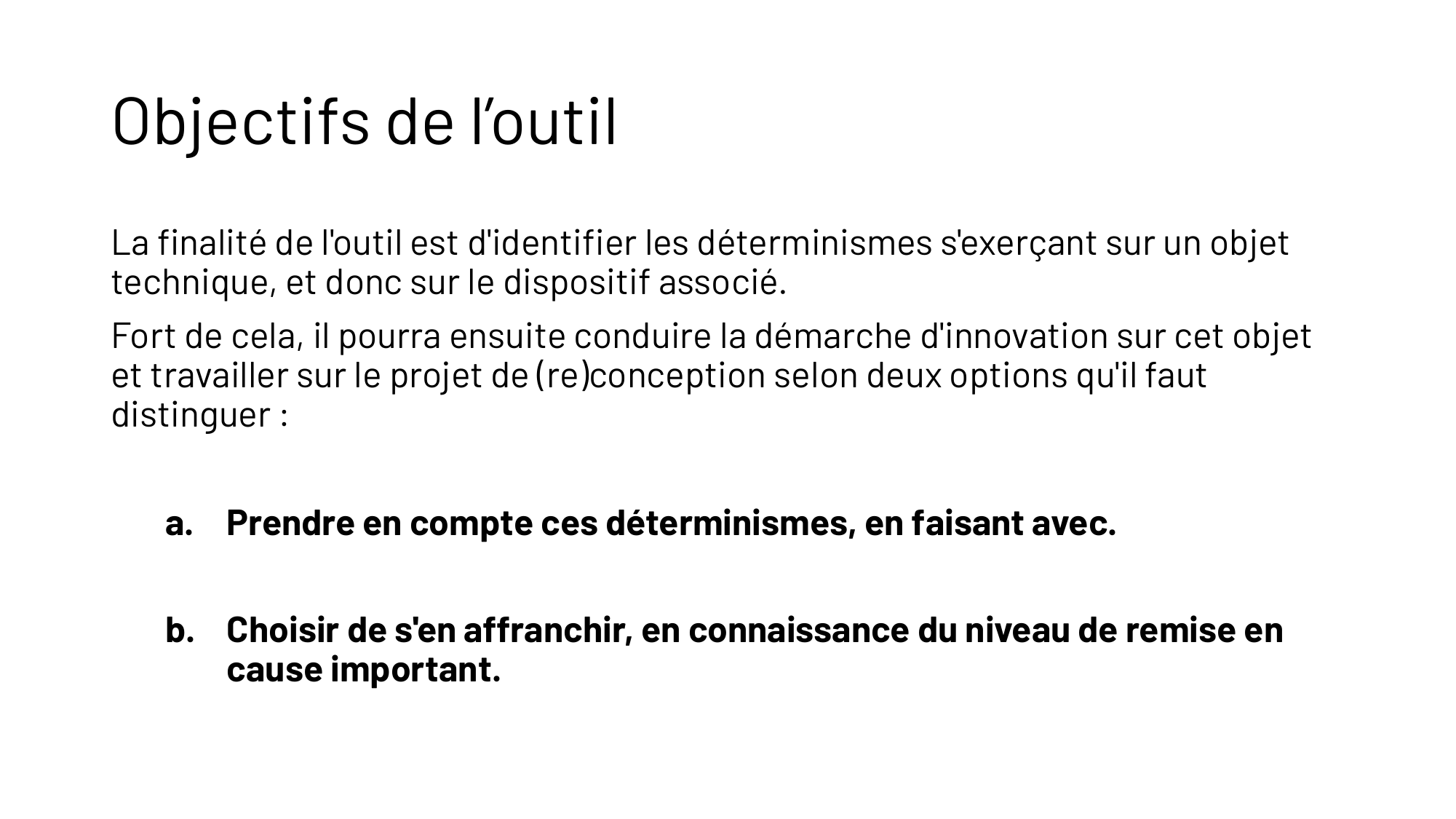

# Objectifs de l’outil
La finalité de l'outil est d'identifier les déterminismes s'exerçant sur un objet technique, et donc sur le dispositif associé.
Fort de cela, il pourra ensuite conduire la démarche d'innovation sur cet objet et travailler sur le projet de (re)conception selon deux options qu'il faut distinguer :

Prendre en compte ces déterminismes, en faisant avec.

Choisir de s'en affranchir, en connaissance du niveau de remise en cause important.